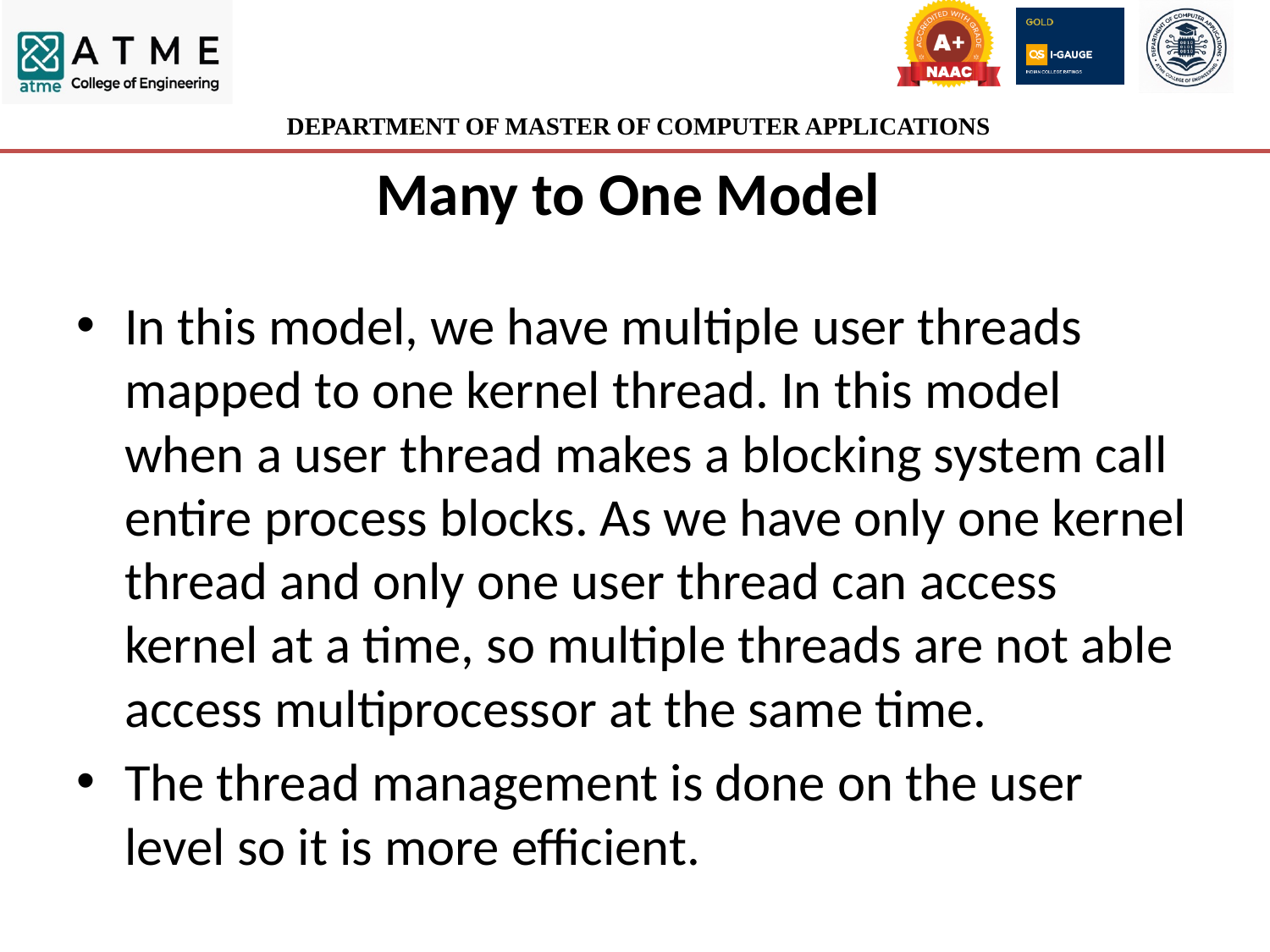

# Many to One Model
In this model, we have multiple user threads mapped to one kernel thread. In this model when a user thread makes a blocking system call entire process blocks. As we have only one kernel thread and only one user thread can access kernel at a time, so multiple threads are not able access multiprocessor at the same time.
The thread management is done on the user level so it is more efficient.